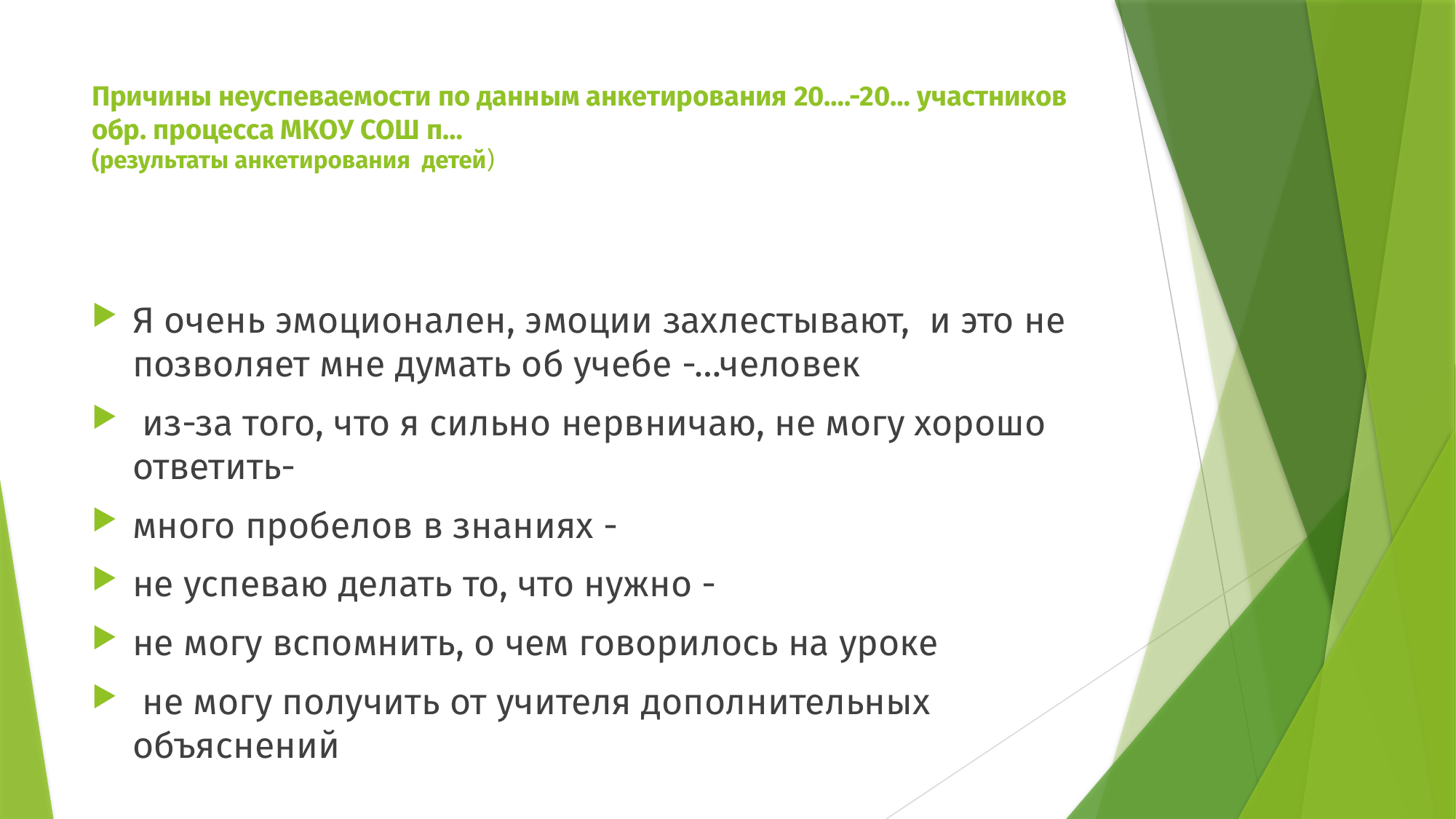

# Причины неуспеваемости по данным анкетирования 20….-20… участников обр. процесса МКОУ СОШ п… (результаты анкетирования  детей)
Я очень эмоционален, эмоции захлестывают,  и это не позволяет мне думать об учебе -…человек
 из-за того, что я сильно нервничаю, не могу хорошо ответить-
много пробелов в знаниях -
не успеваю делать то, что нужно -
не могу вспомнить, о чем говорилось на уроке
 не могу получить от учителя дополнительных  объяснений